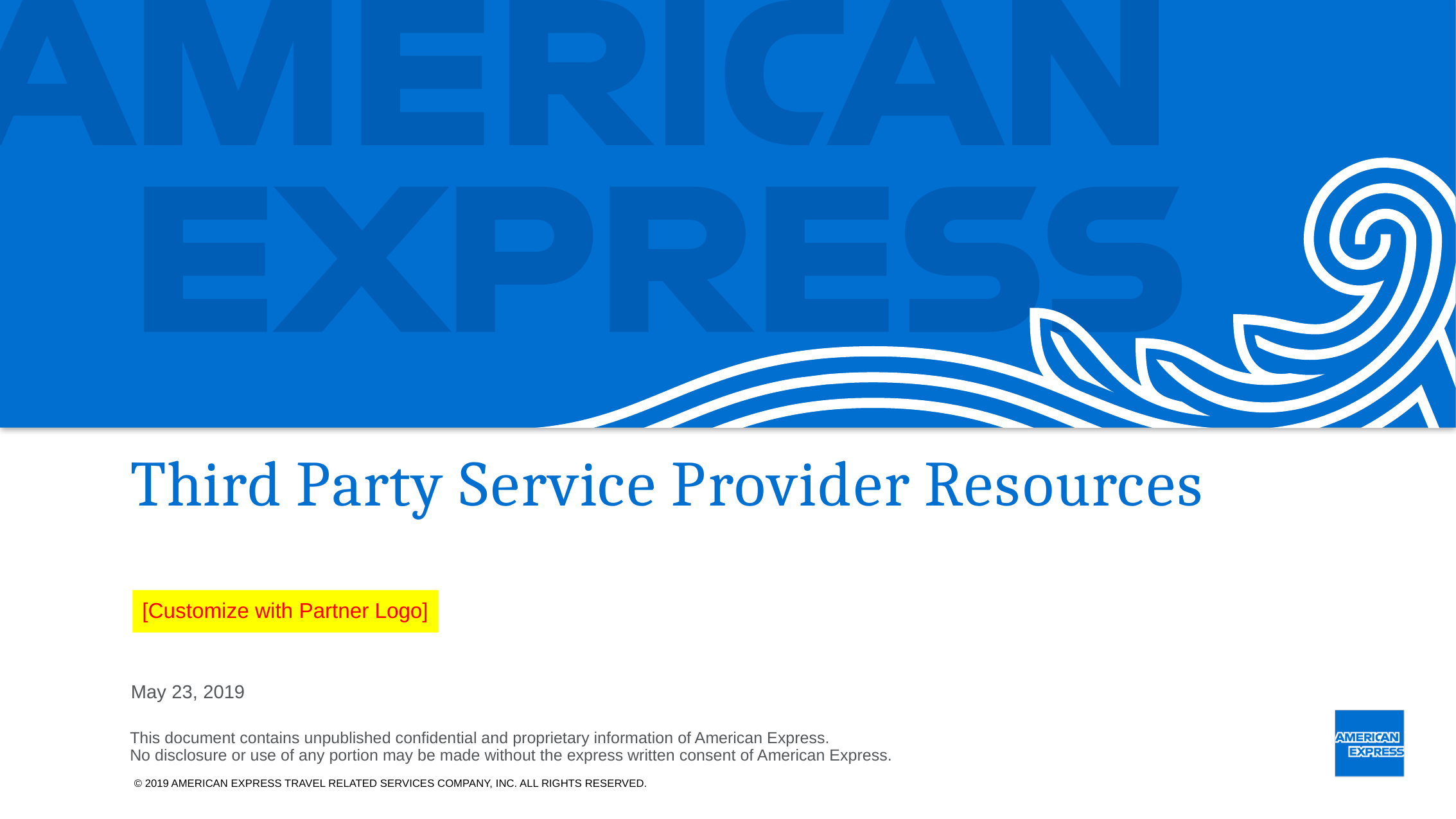

# Third Party Service Provider Resources
[Customize with Partner Logo]
May 23, 2019
This document contains unpublished confidential and proprietary information of American Express.
No disclosure or use of any portion may be made without the express written consent of American Express.
© 2019 AMERICAN EXPRESS TRAVEL RELATED SERVICES COMPANY, INC. ALL RIGHTS RESERVED.